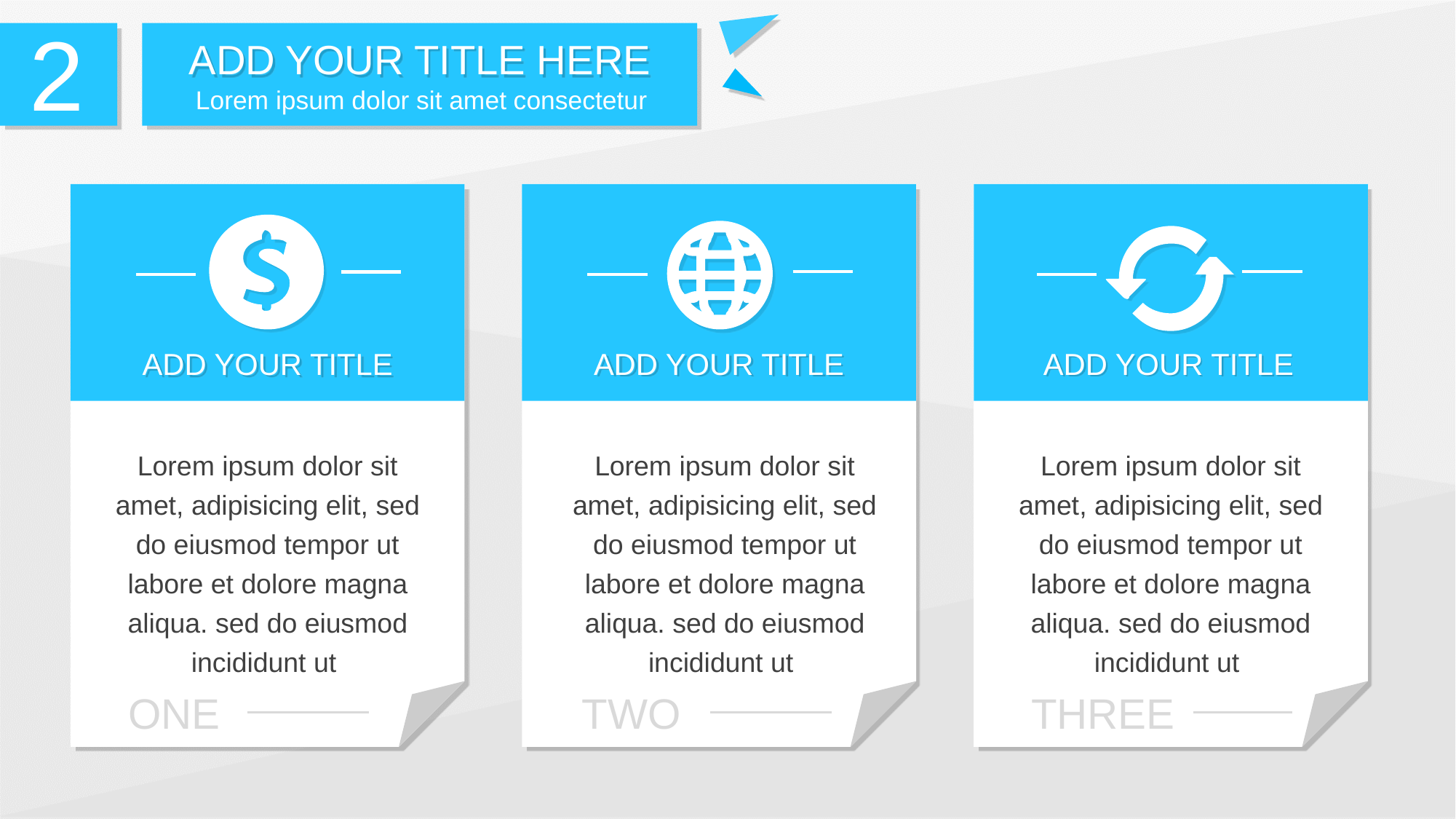

2

ADD YOUR TITLE HERE

Lorem ipsum dolor sit amet consectetur

ONE

TWO

THREE

ADD YOUR TITLE
ADD YOUR TITLE
ADD YOUR TITLE
Lorem ipsum dolor sit amet, adipisicing elit, sed do eiusmod tempor ut labore et dolore magna aliqua. sed do eiusmod incididunt ut

Lorem ipsum dolor sit amet, adipisicing elit, sed do eiusmod tempor ut labore et dolore magna aliqua. sed do eiusmod incididunt ut

Lorem ipsum dolor sit amet, adipisicing elit, sed do eiusmod tempor ut labore et dolore magna aliqua. sed do eiusmod incididunt ut